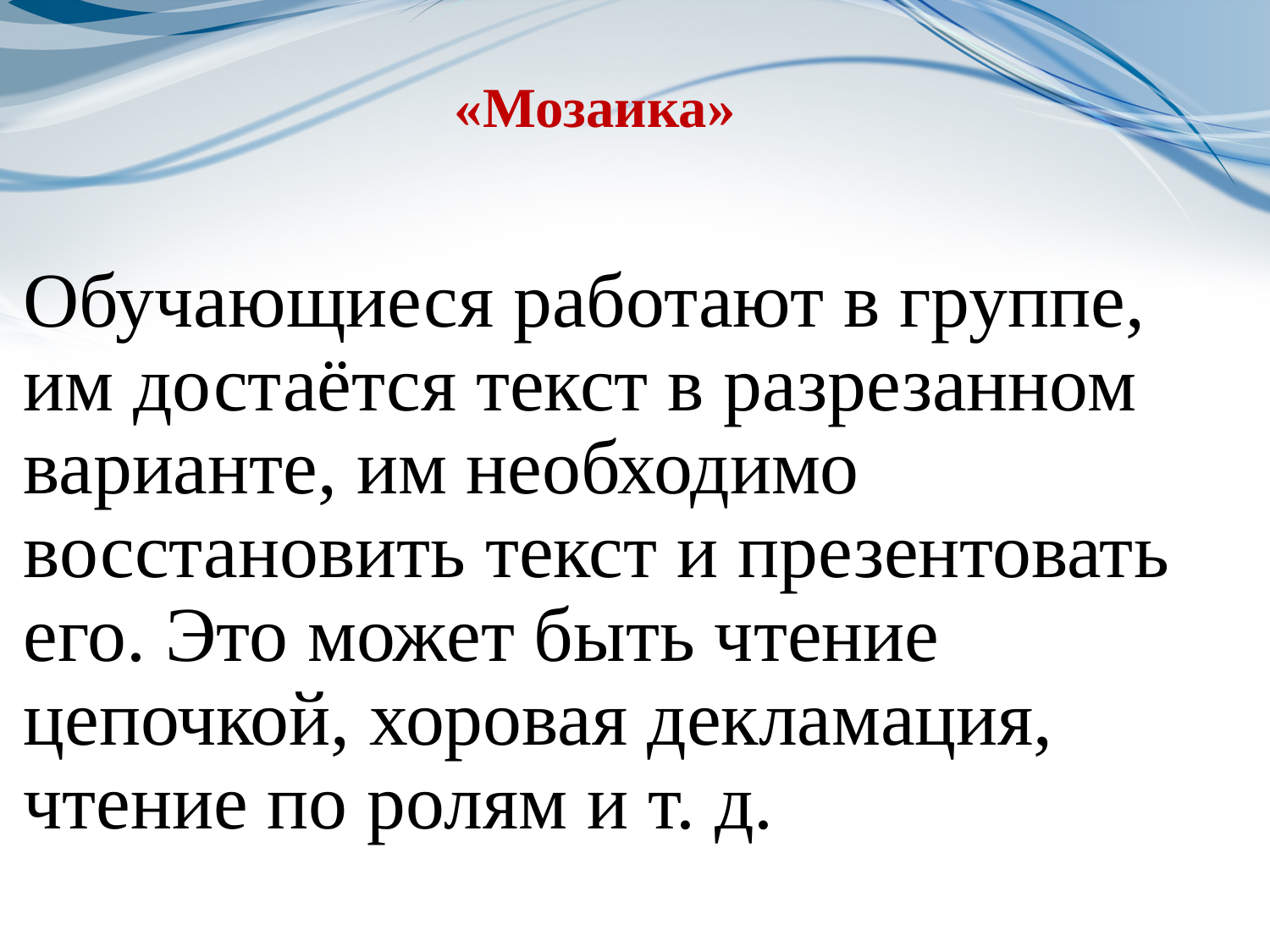

# «Мозаика»
Обучающиеся работают в группе, им достаётся текст в разрезанном варианте, им необходимо восстановить текст и презентовать его. Это может быть чтение цепочкой, хоровая декламация, чтение по ролям и т. д.